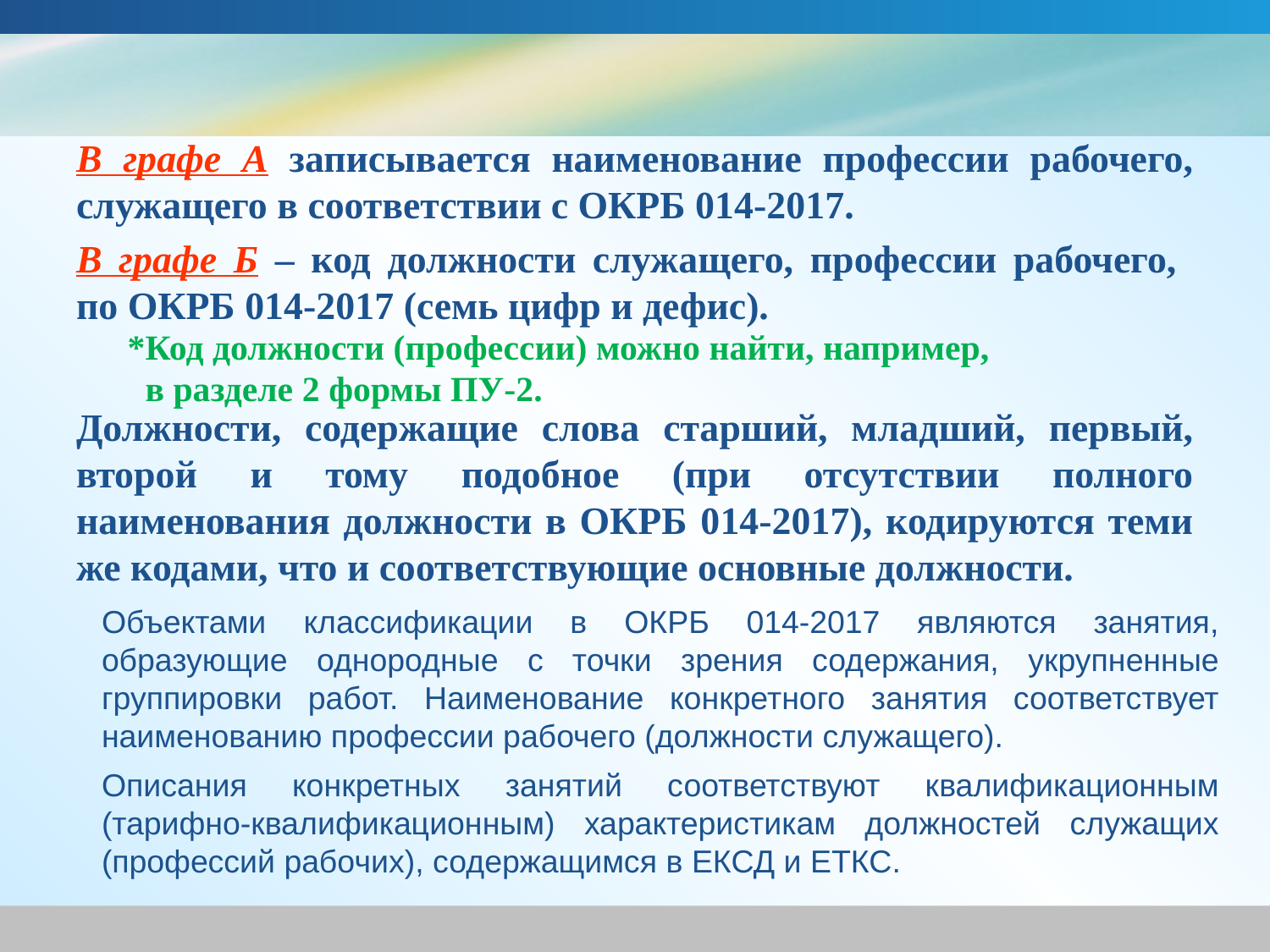

#
В графе А записывается наименование профессии рабочего, служащего в соответствии с ОКРБ 014-2017.
В графе Б – код должности служащего, профессии рабочего,
по ОКРБ 014-2017 (семь цифр и дефис).

Должности, содержащие слова старший, младший, первый, второй и тому подобное (при отсутствии полного наименования должности в ОКРБ 014-2017), кодируются теми же кодами, что и соответствующие основные должности.

*Код должности (профессии) можно найти, например,
  в разделе 2 формы ПУ-2.
Объектами классификации в ОКРБ 014-2017 являются занятия, образующие однородные с точки зрения содержания, укрупненные группировки работ. Наименование конкретного занятия соответствует наименованию профессии рабочего (должности служащего).
Описания конкретных занятий соответствуют квалификационным (тарифно-квалификационным) характеристикам должностей служащих (профессий рабочих), содержащимся в ЕКСД и ЕТКС.